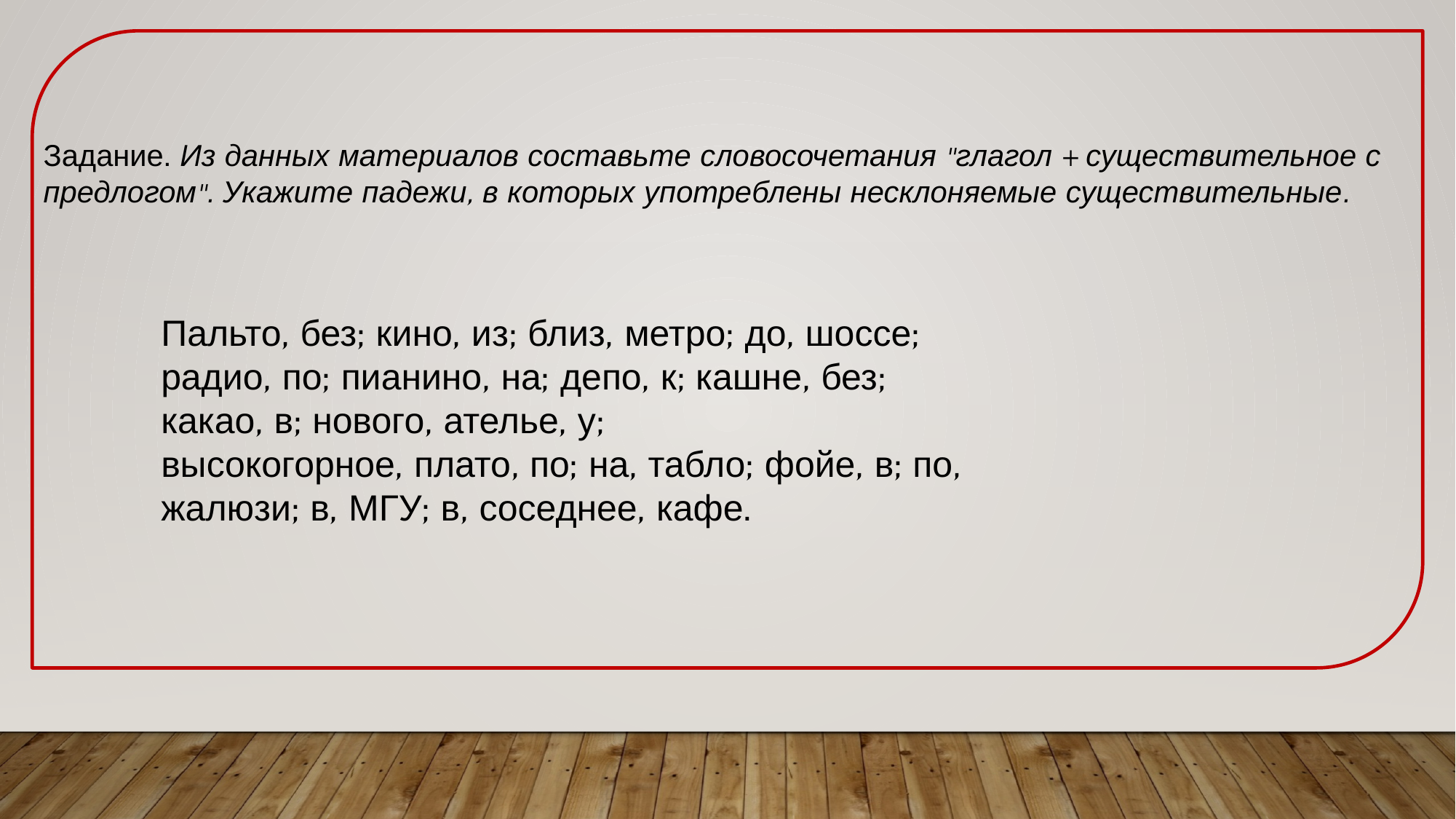

Задание. Из данных материалов составьте словосочетания "глагол + существительное с предлогом". Укажите падежи, в которых употреблены несклоняемые существительные.
Пальто, без; кино, из; близ, метро; до, шоссе; радио, по; пианино, на; депо, к; кашне, без; какао, в; нового, ателье, у;
высокогорное, плато, по; на, табло; фойе, в; по, жалюзи; в, МГУ; в, соседнее, кафе.